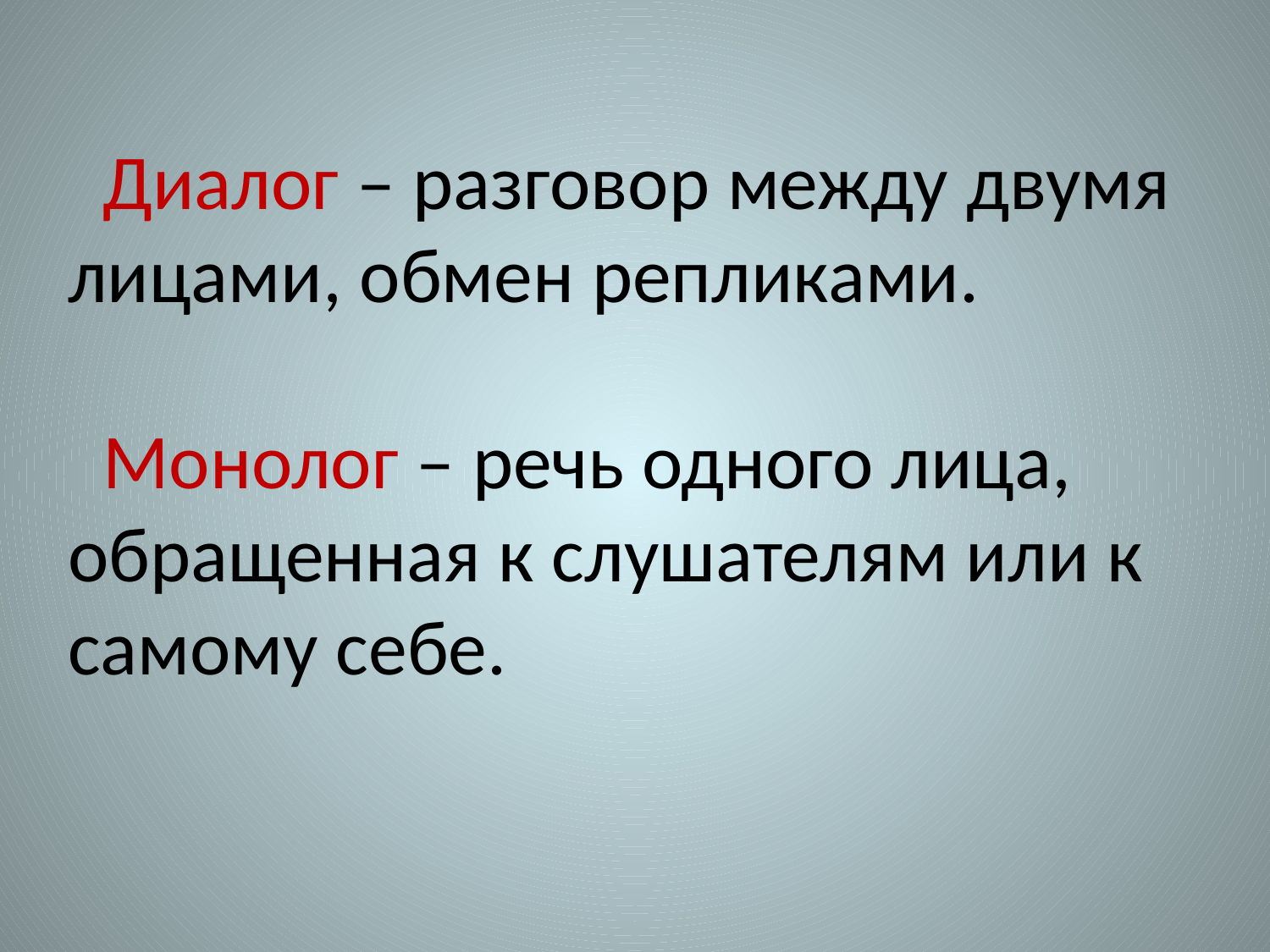

# Диалог – разговор между двумя лицами, обмен репликами. Монолог – речь одного лица, обращенная к слушателям или к самому себе.